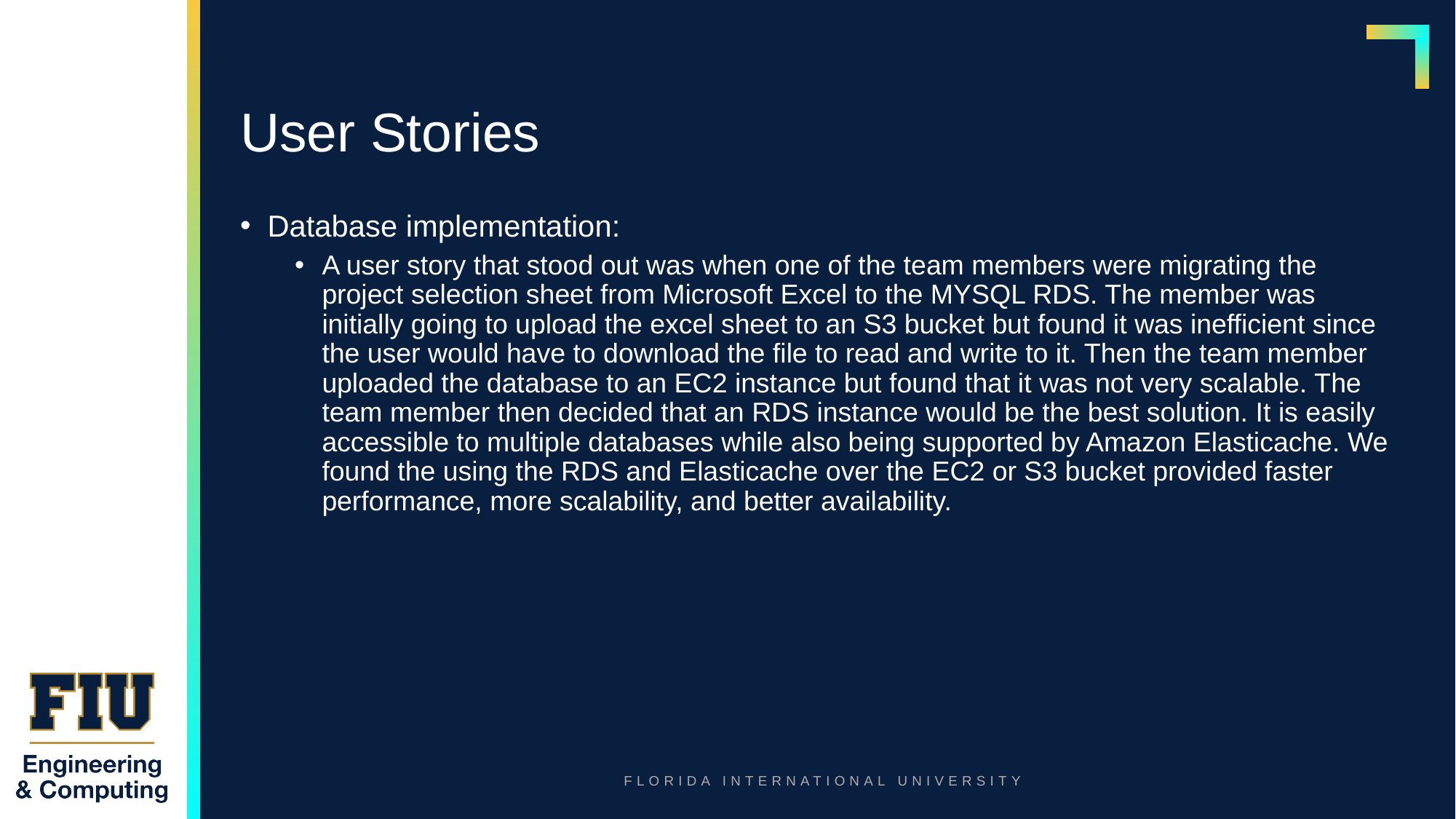

# User Stories
Database implementation:
A user story that stood out was when one of the team members were migrating the project selection sheet from Microsoft Excel to the MYSQL RDS. The member was initially going to upload the excel sheet to an S3 bucket but found it was inefficient since the user would have to download the file to read and write to it. Then the team member uploaded the database to an EC2 instance but found that it was not very scalable. The team member then decided that an RDS instance would be the best solution. It is easily accessible to multiple databases while also being supported by Amazon Elasticache. We found the using the RDS and Elasticache over the EC2 or S3 bucket provided faster performance, more scalability, and better availability.